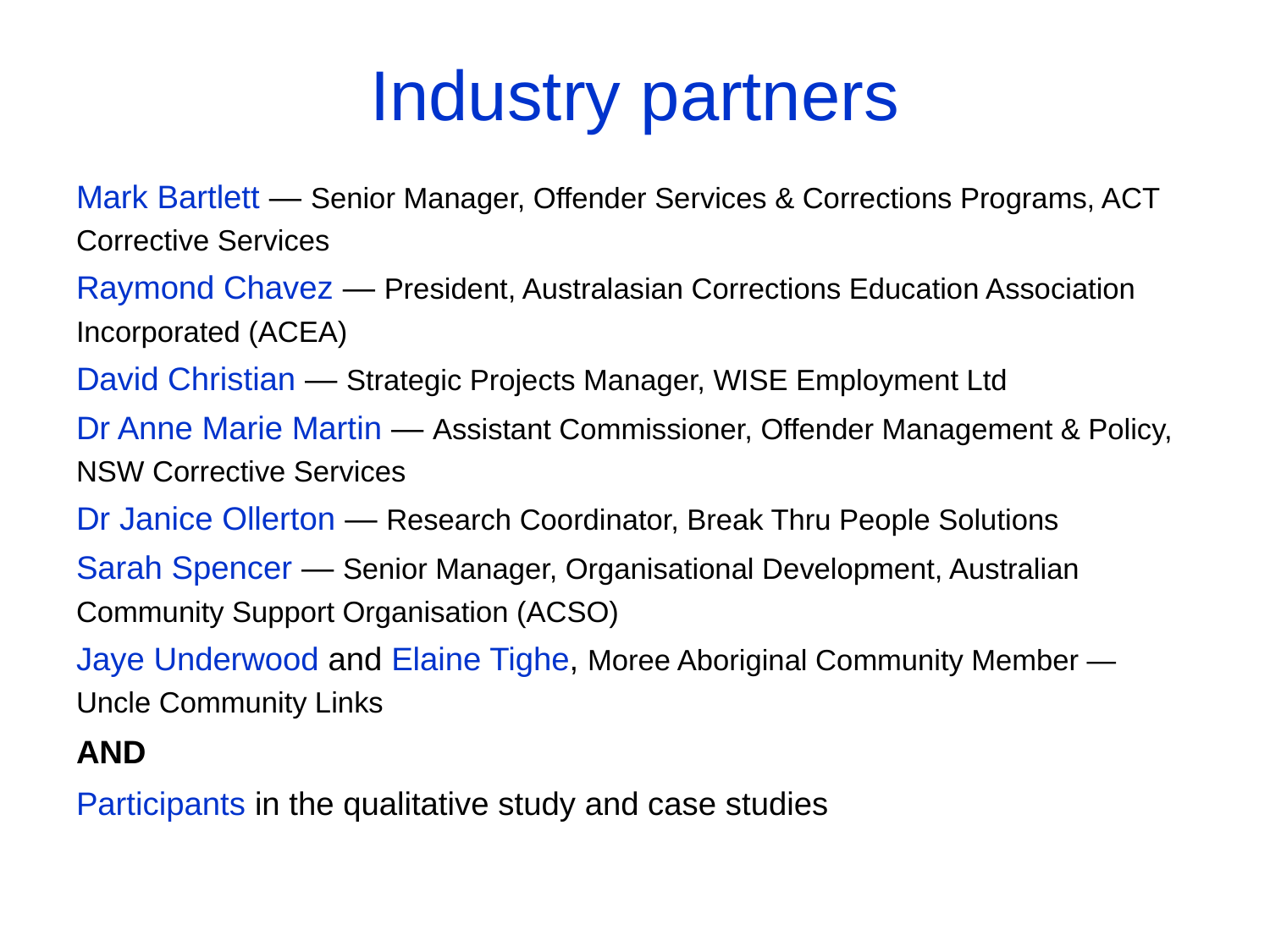

# Industry partners
Mark Bartlett — Senior Manager, Offender Services & Corrections Programs, ACT Corrective Services
Raymond Chavez — President, Australasian Corrections Education Association Incorporated (ACEA)
David Christian — Strategic Projects Manager, WISE Employment Ltd
Dr Anne Marie Martin — Assistant Commissioner, Offender Management & Policy, NSW Corrective Services
Dr Janice Ollerton — Research Coordinator, Break Thru People Solutions
Sarah Spencer — Senior Manager, Organisational Development, Australian Community Support Organisation (ACSO)
Jaye Underwood and Elaine Tighe, Moree Aboriginal Community Member — Uncle Community Links
AND
Participants in the qualitative study and case studies